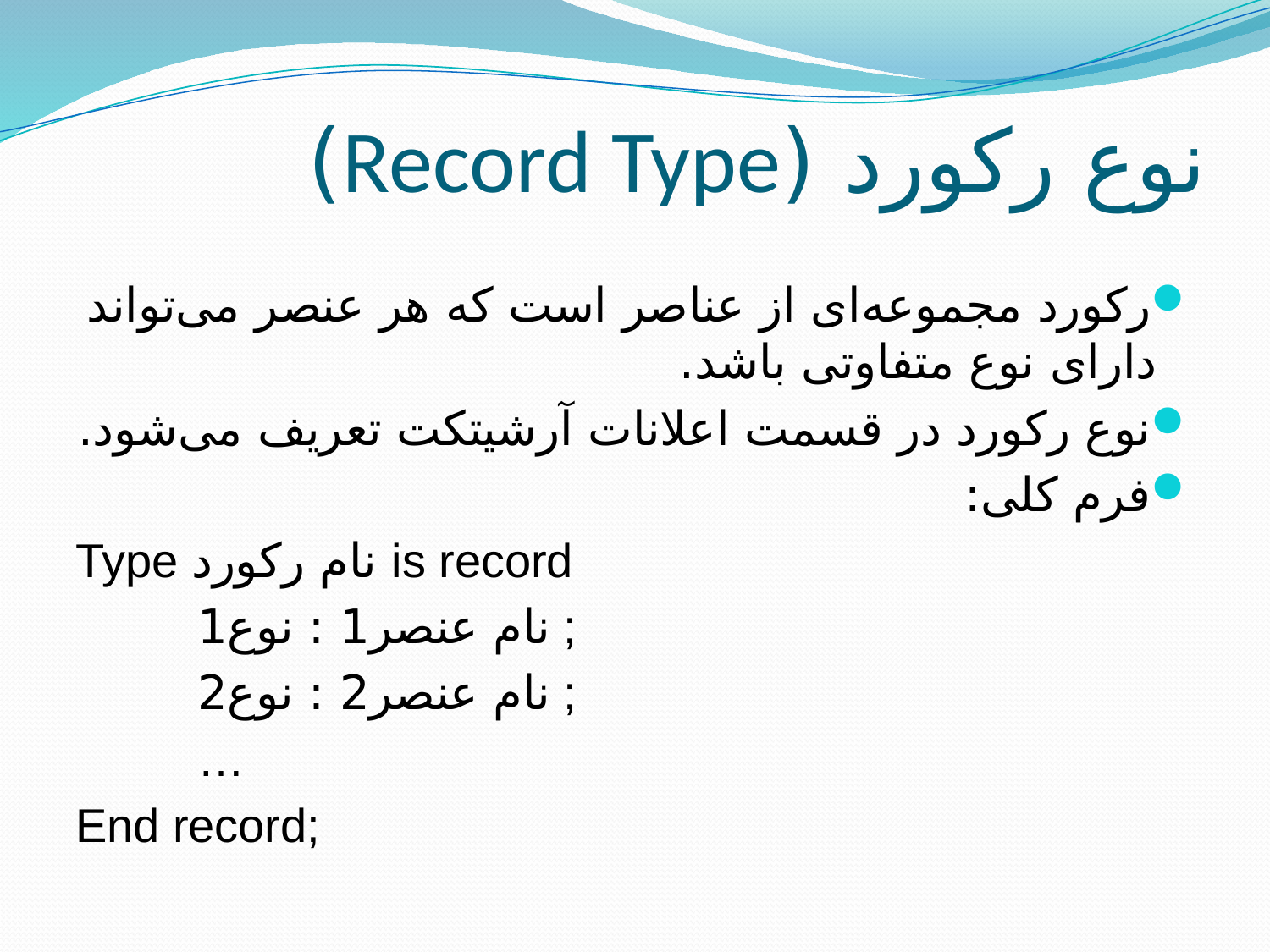

# نوع رکورد (Record Type)
رکورد مجموعه‌ای از عناصر است که هر عنصر می‌تواند دارای نوع متفاوتی باشد.
نوع رکورد در قسمت اعلانات آرشیتکت تعریف می‌شود.
فرم کلی:
Type نام رکورد is record
	نام عنصر1 : نوع1 ;
	نام عنصر2 : نوع2 ;
 	…
End record;